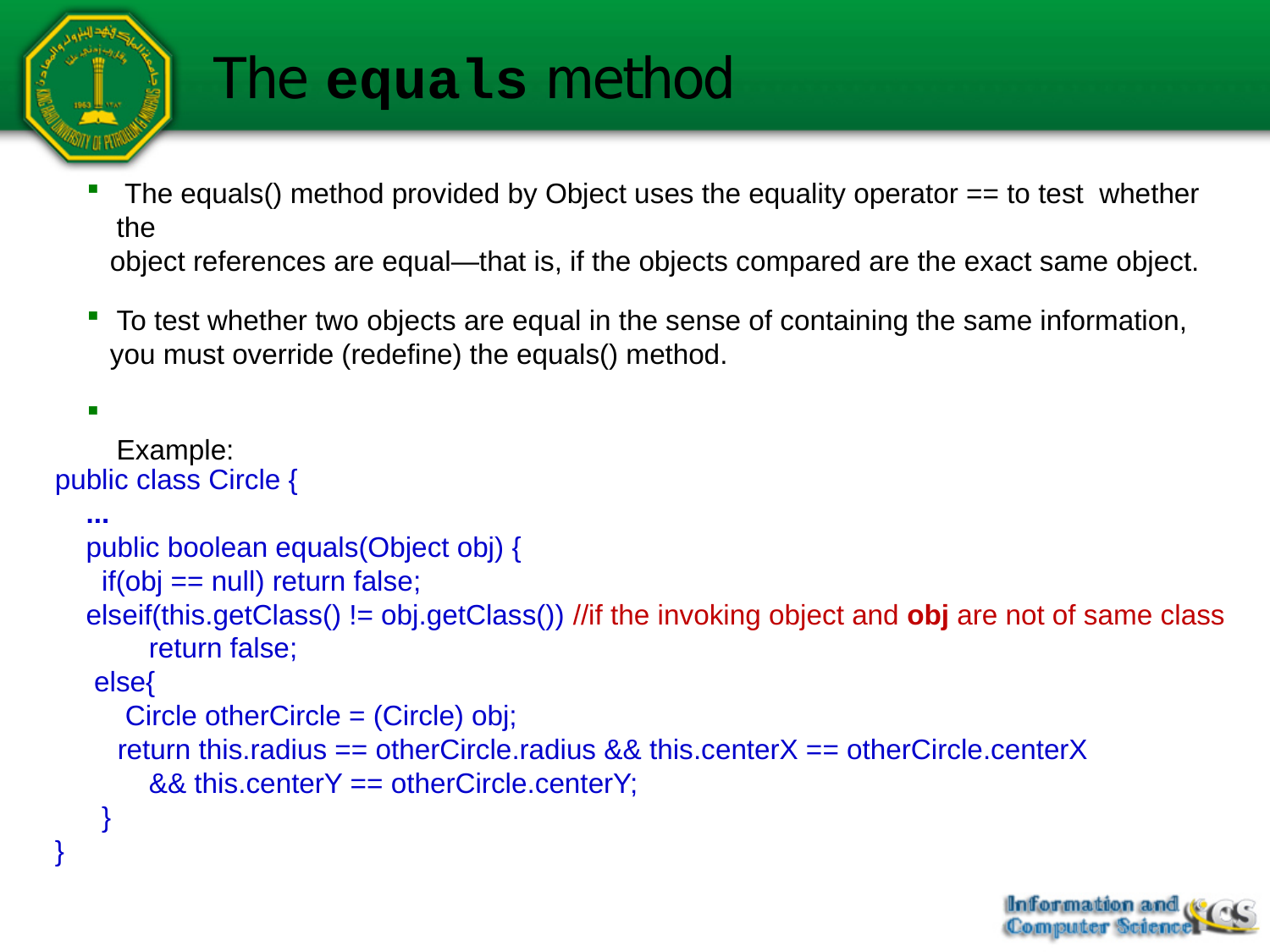

# The equals method
 The equals() method provided by Object uses the equality operator == to test  whether the
   object references are equal—that is, if the objects compared are the exact same object.
To test whether two objects are equal in the sense of containing the same information,
   you must override (redefine) the equals() method.
 Example:
public class Circle {
    ...
    public boolean equals(Object obj) {
      if(obj == null) return false;
    elseif(this.getClass() != obj.getClass()) //if the invoking object and obj are not of same class
            return false;
     else{
         Circle otherCircle = (Circle) obj;
        return this.radius == otherCircle.radius && this.centerX == otherCircle.centerX
            && this.centerY == otherCircle.centerY;
      }
}